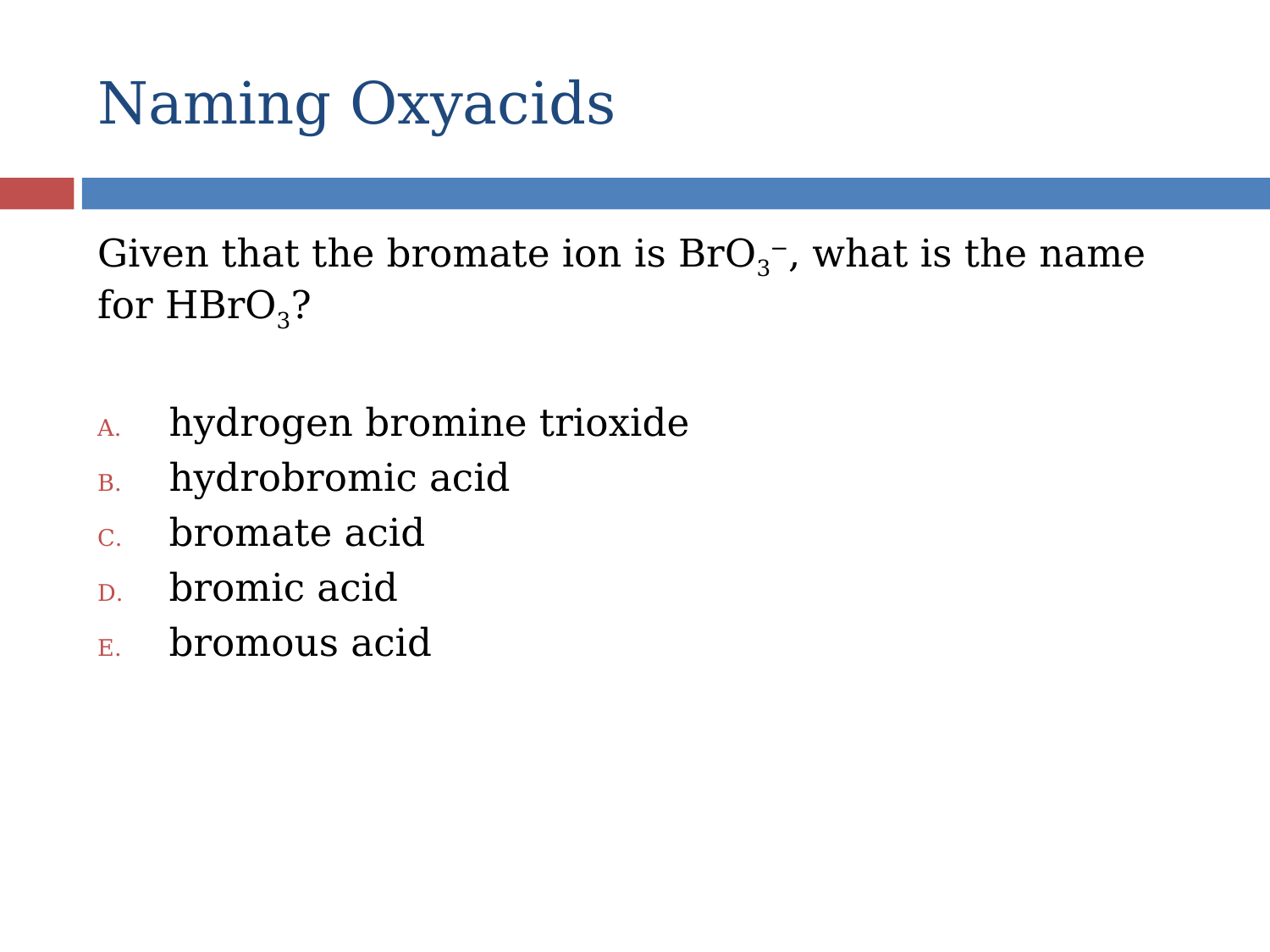

# Naming Oxyacids
Given that the bromate ion is BrO3−, what is the name for HBrO3?

hydrogen bromine trioxide
hydrobromic acid
bromate acid
bromic acid
bromous acid